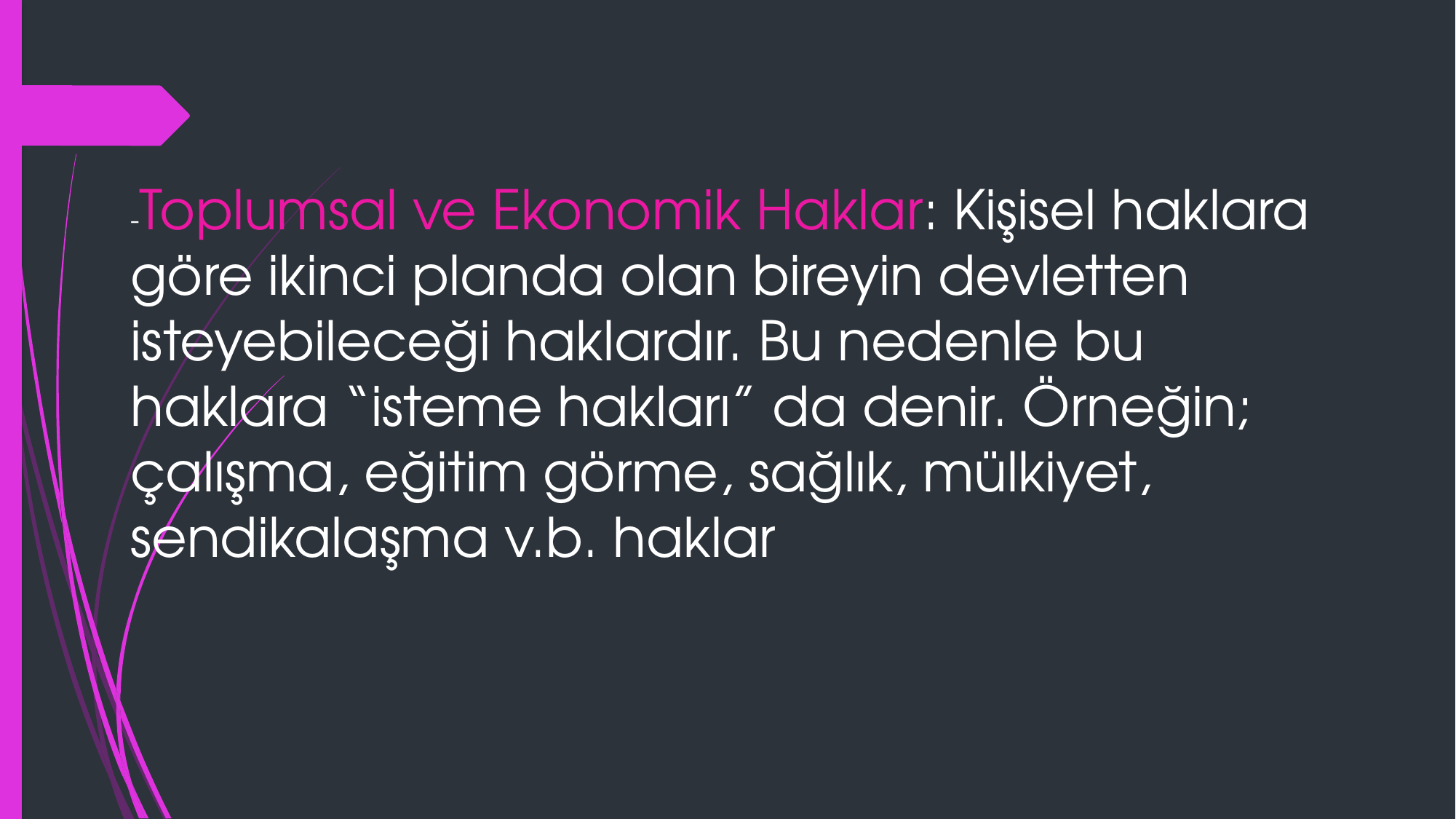

-Toplumsal ve Ekonomik Haklar: Kişisel haklara göre ikinci planda olan bireyin devletten isteyebileceği haklardır. Bu nedenle bu haklara “isteme hakları” da denir. Örneğin; çalışma, eğitim görme, sağlık, mülkiyet, sendikalaşma v.b. haklar